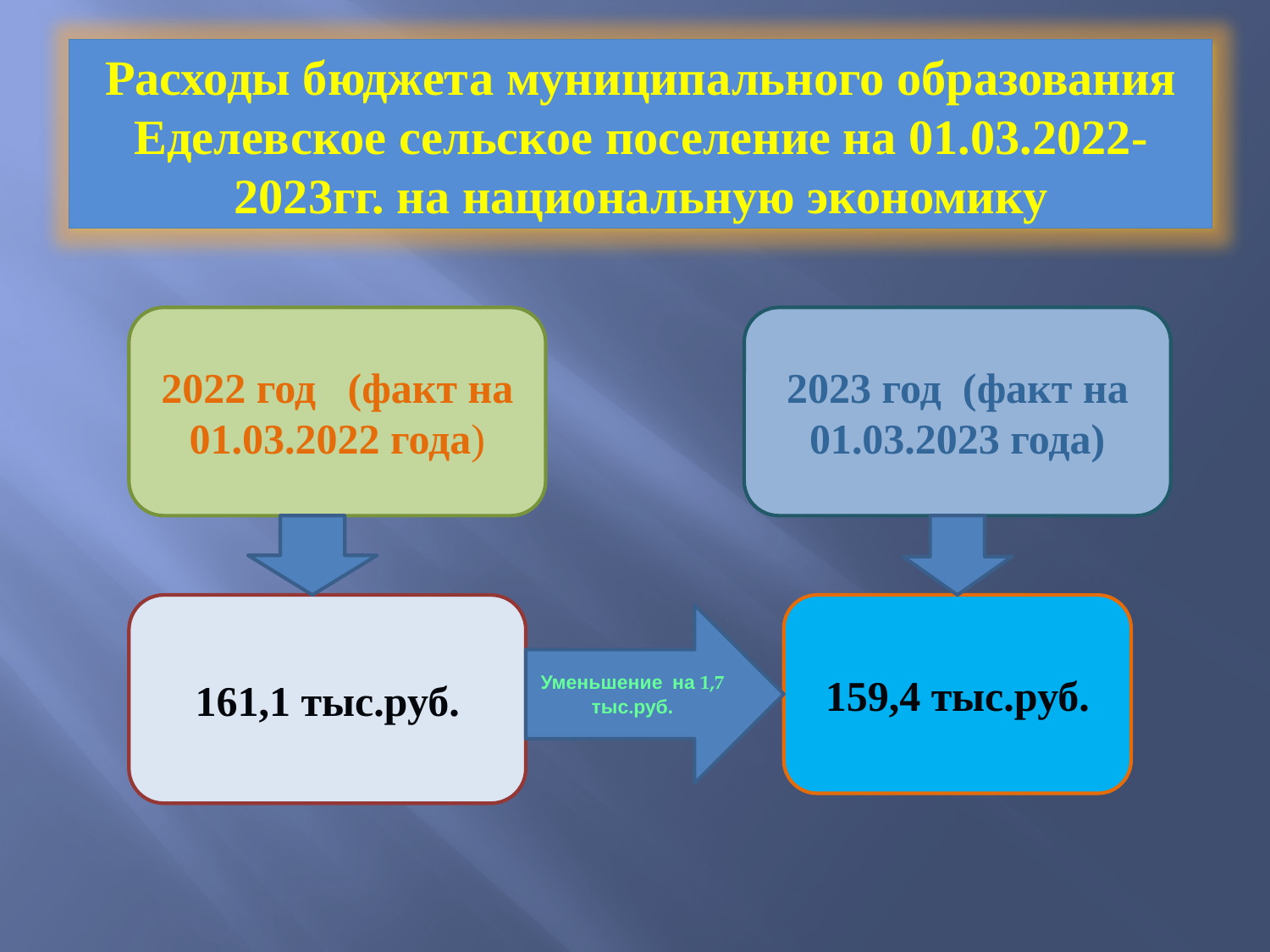

Расходы бюджета муниципального образования Еделевское сельское поселение на 01.03.2022-2023гг. на национальную экономику
2022 год   (факт на 01.03.2022 года)
2023 год  (факт на 01.03.2023 года)

161,1 тыс.руб.
159,4 тыс.руб.
Уменьшение  на 1,7 тыс.руб.